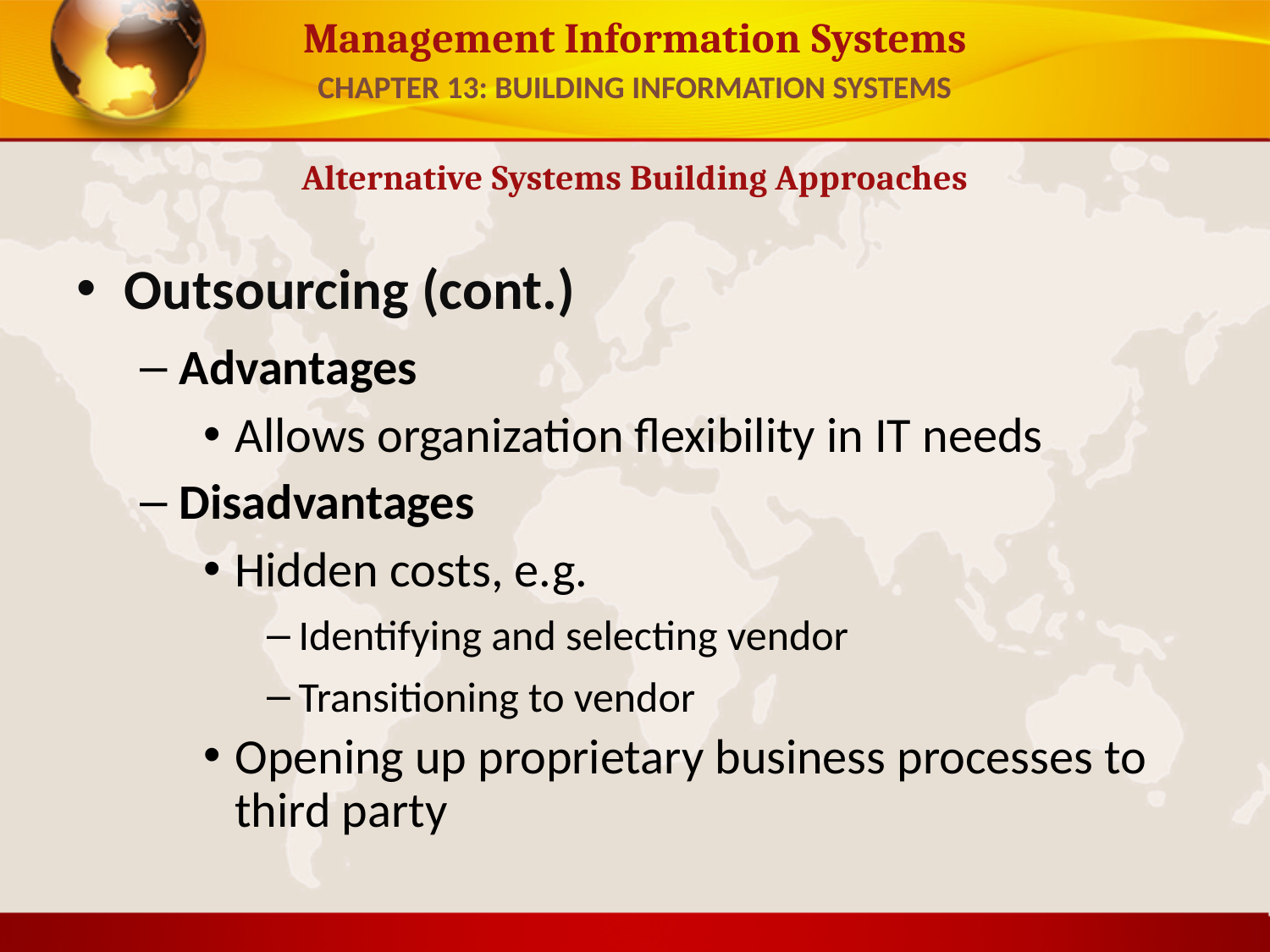

# CHAPTER 13: BUILDING INFORMATION SYSTEMS
Alternative Systems Building Approaches
Outsourcing (cont.)
Advantages
Allows organization flexibility in IT needs
Disadvantages
Hidden costs, e.g.
Identifying and selecting vendor
Transitioning to vendor
Opening up proprietary business processes to third party